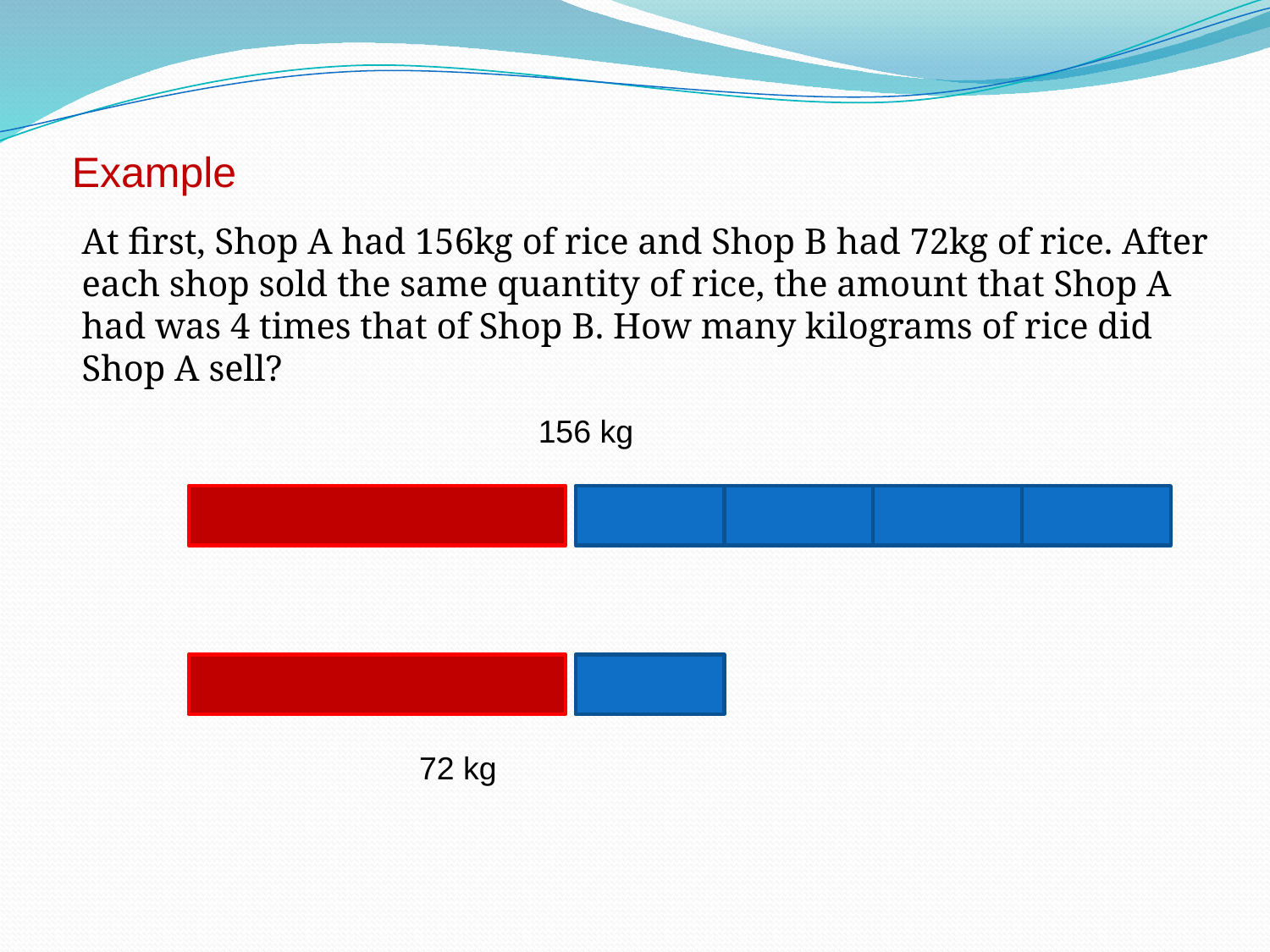

Example

At first, Shop A had 156kg of rice and Shop B had 72kg of rice. After each shop sold the same quantity of rice, the amount that Shop A had was 4 times that of Shop B. How many kilograms of rice did Shop A sell?

156 kg

72 kg